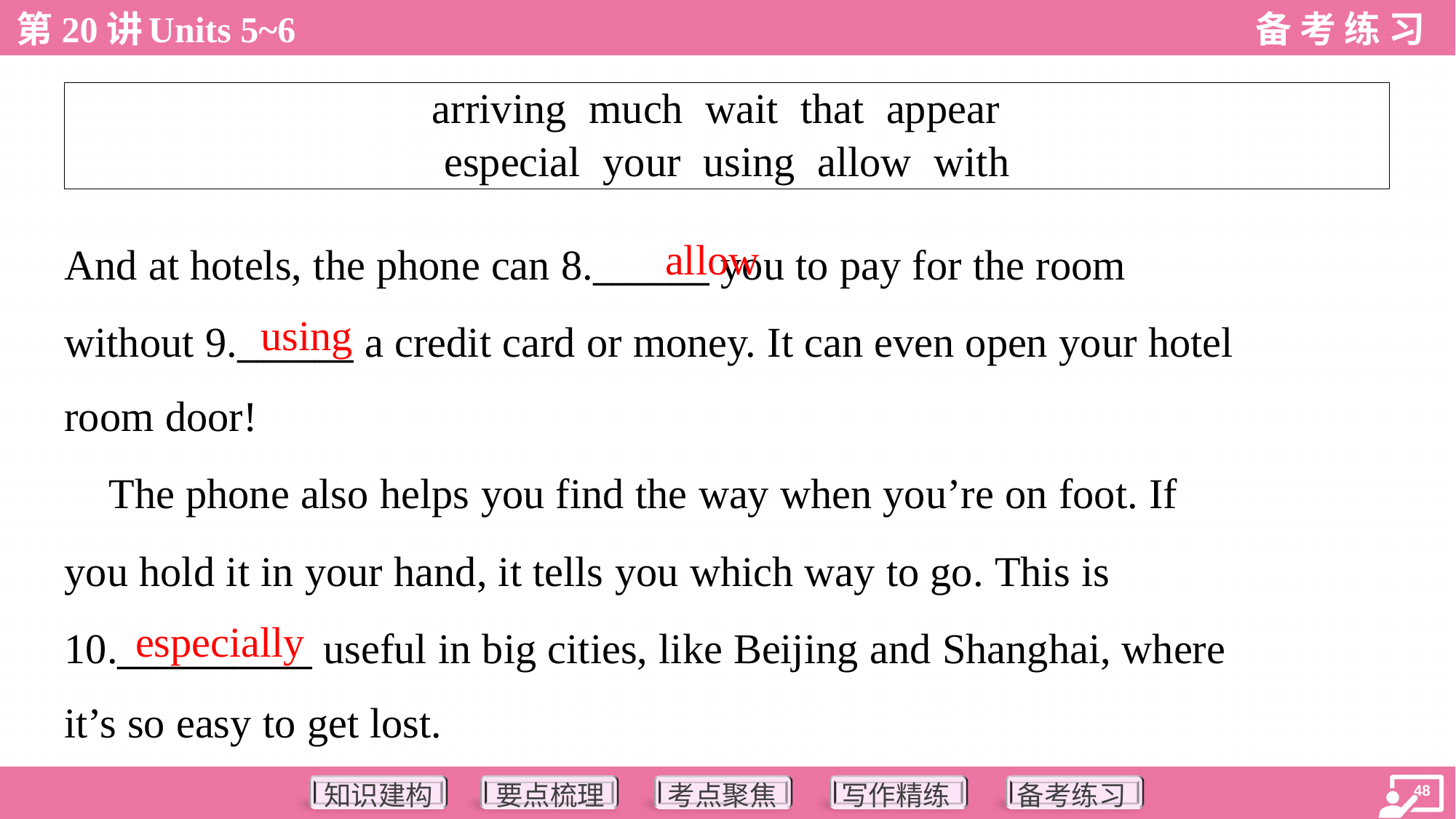

| arriving much wait that appear especial your using allow with |
| --- |
allow

And at hotels, the phone can 8.______ you to pay for the room
without 9.______ a credit card or money. It can even open your hotel
room door!
using
    The phone also helps you find the way when you’re on foot. If
you hold it in your hand, it tells you which way to go. This is
10.__________ useful in big cities, like Beijing and Shanghai, where
it’s so easy to get lost.
especially